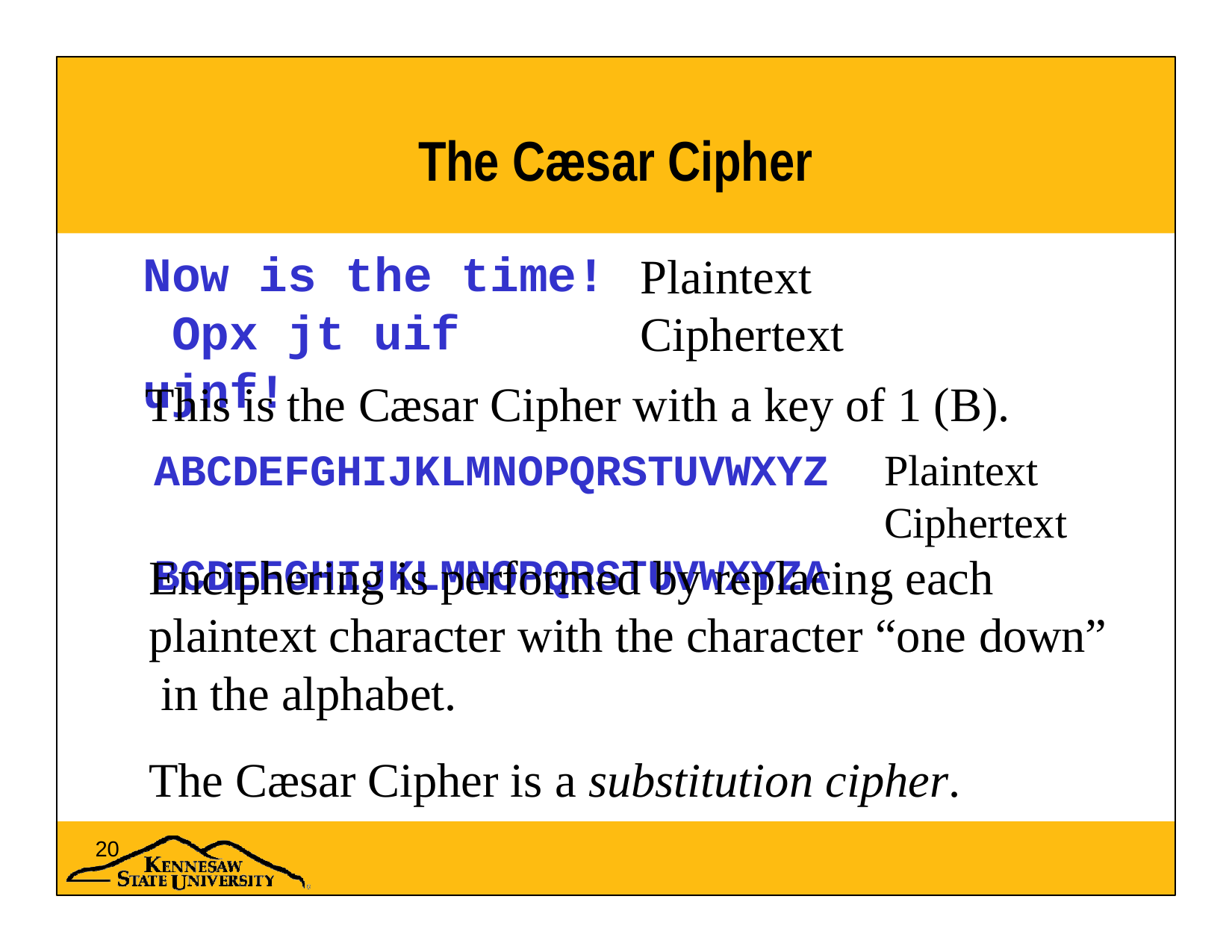

# The Cæsar Cipher
Now is the time!  Opx jt uif ujnf!
Plaintext  Ciphertext
This is the Cæsar Cipher with a key of 1 (B).
ABCDEFGHIJKLMNOPQRSTUVWXYZ  BCDEFGHIJKLMNOPQRSTUVWXYZA
Plaintext  Ciphertext
Enciphering is performed by replacing each  plaintext character with the character “one down”  in the alphabet.
The Cæsar Cipher is a substitution cipher.
20